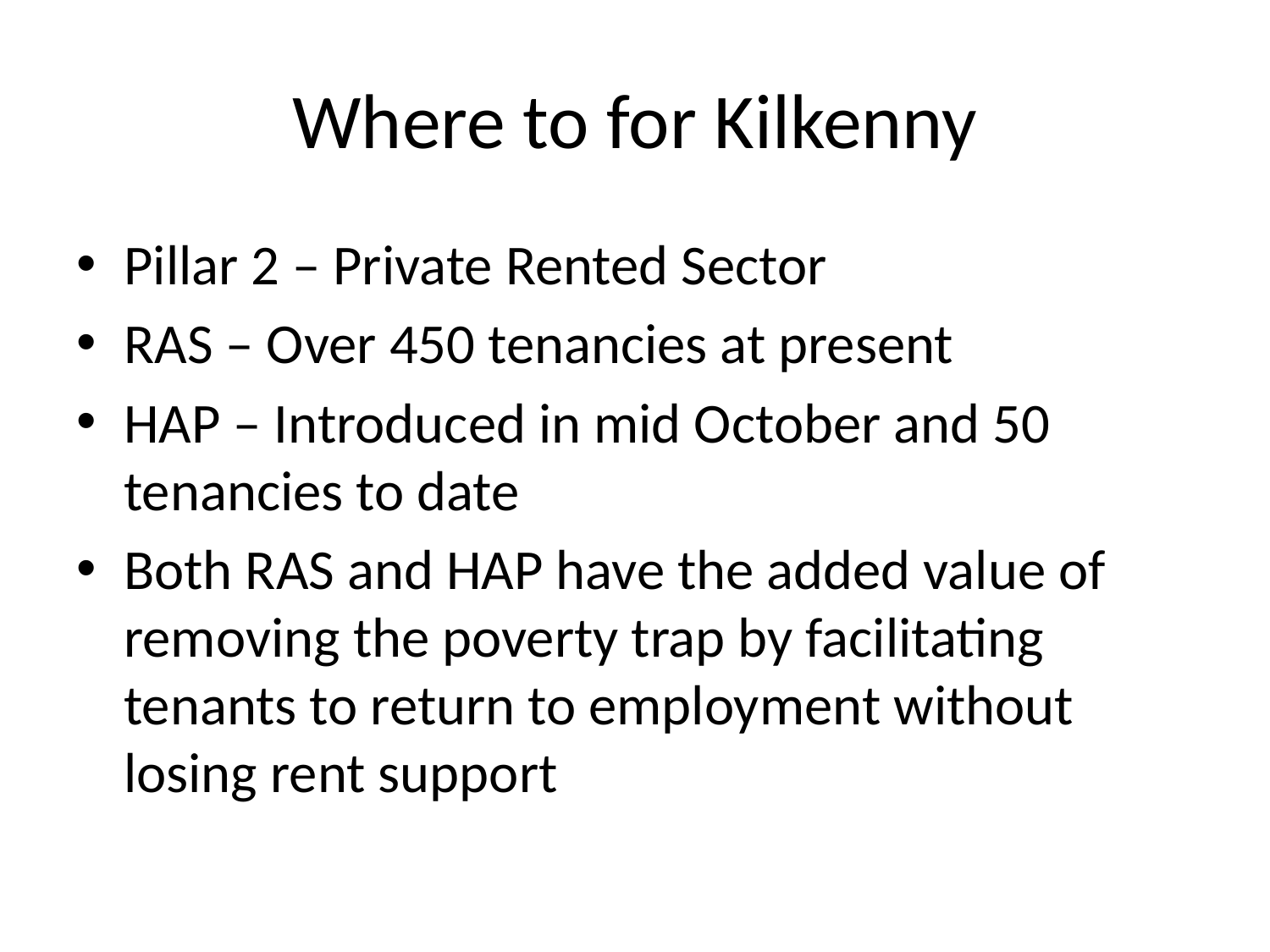

# Where to for Kilkenny
Pillar 2 – Private Rented Sector
RAS – Over 450 tenancies at present
HAP – Introduced in mid October and 50 tenancies to date
Both RAS and HAP have the added value of removing the poverty trap by facilitating tenants to return to employment without losing rent support